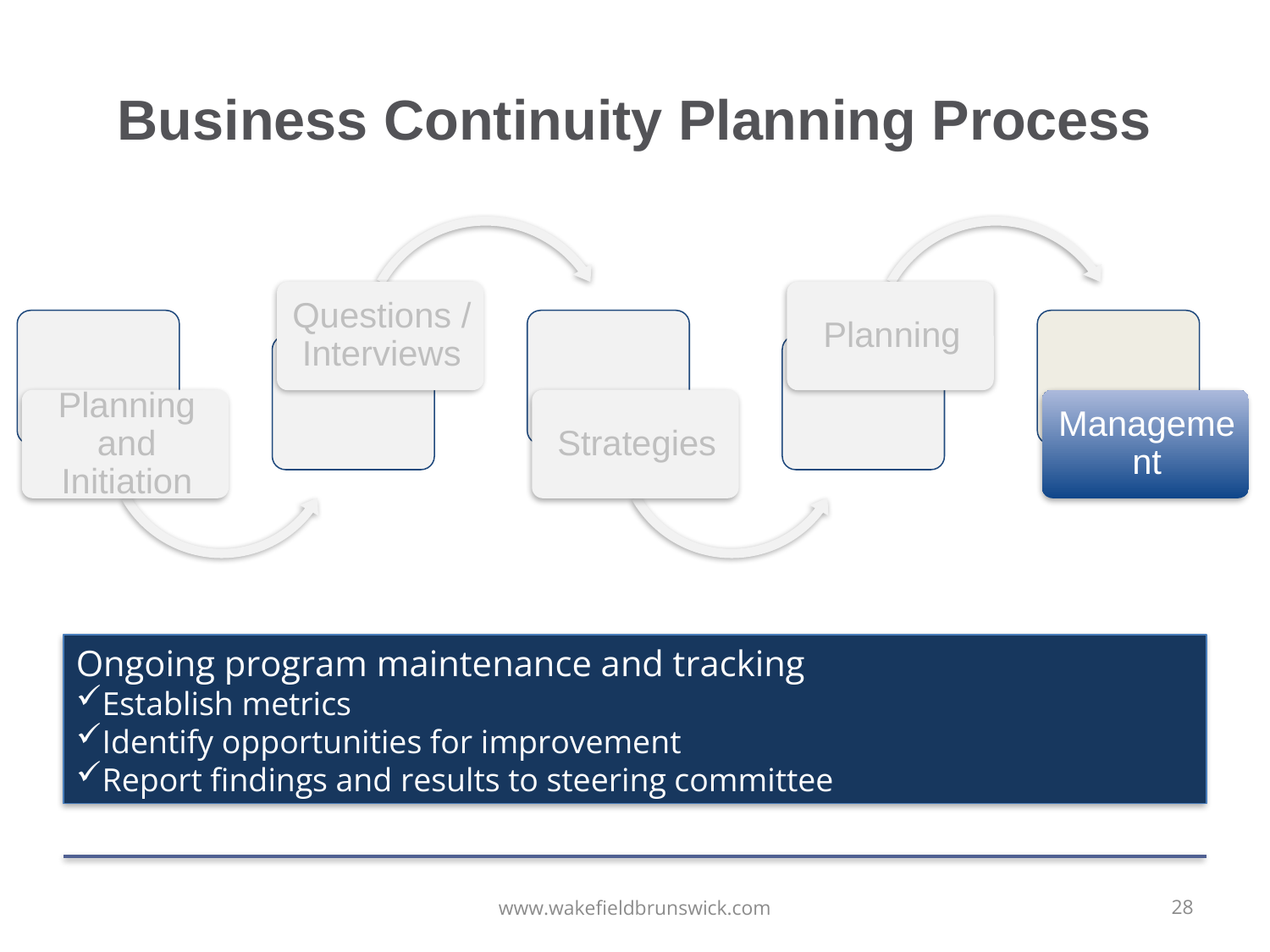

Business Continuity Planning Process
Planning and Initiation
Questions / Interviews
Strategies
Planning
Management
Ongoing program maintenance and tracking
Establish metrics
Identify opportunities for improvement
Report findings and results to steering committee
www.wakefieldbrunswick.com
28